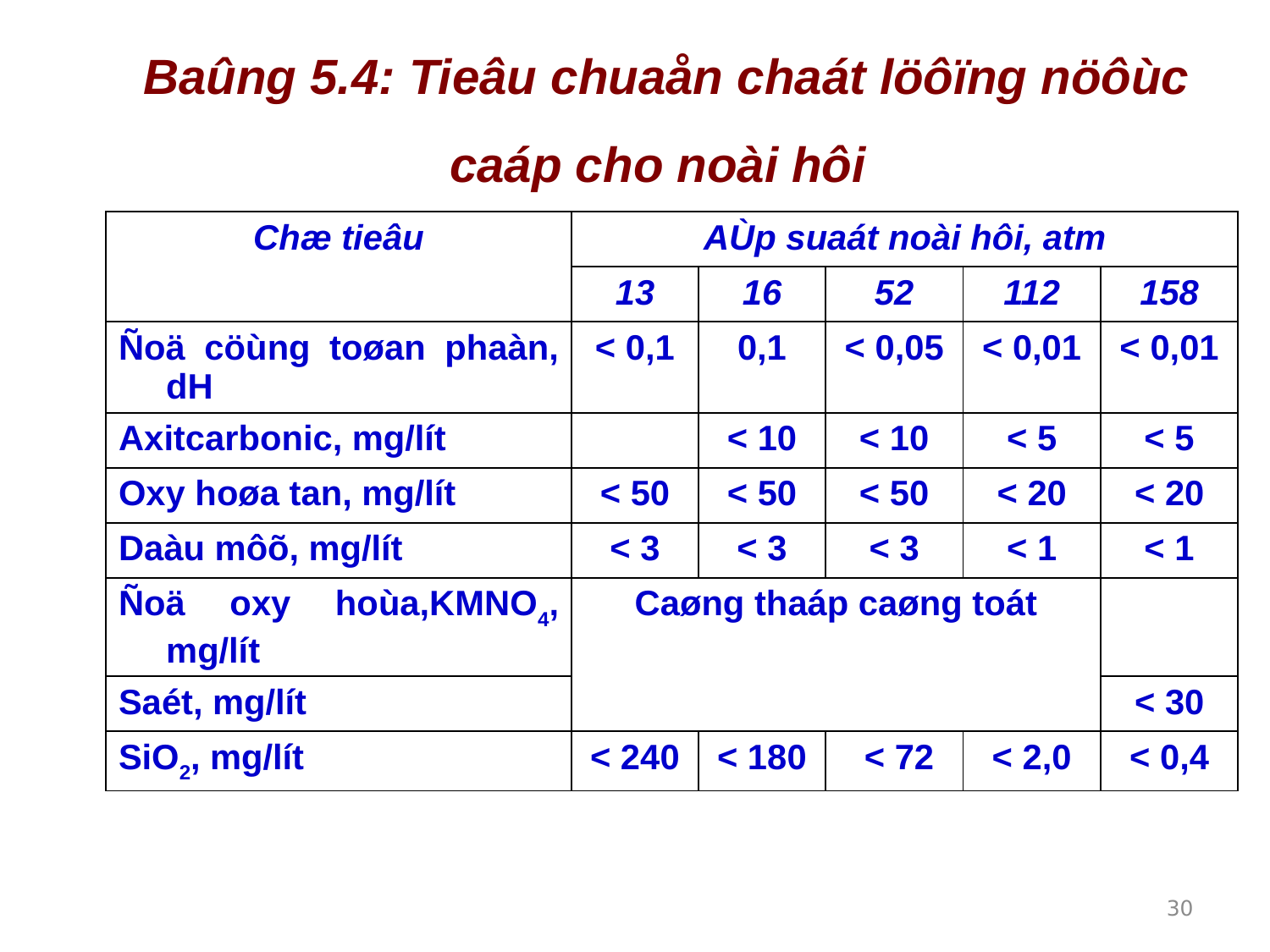

# Baûng 5.4: Tieâu chuaån chaát löôïng nöôùc caáp cho noài hôi
| Chæ tieâu | AÙp suaát noài hôi, atm |  |  |  |  |
| --- | --- | --- | --- | --- | --- |
|  | 13 | 16 | 52 | 112 | 158 |
| Ñoä cöùng toøan phaàn, dH | < 0,1 | 0,1 | < 0,05 | < 0,01 | < 0,01 |
| Axitcarbonic, mg/lít |  | < 10 | < 10 | < 5 | < 5 |
| Oxy hoøa tan, mg/lít | < 50 | < 50 | < 50 | < 20 | < 20 |
| Daàu môõ, mg/lít | < 3 | < 3 | < 3 | < 1 | < 1 |
| Ñoä oxy hoùa,KMNO4, mg/lít | Caøng thaáp caøng toát |  |  |  |  |
| Saét, mg/lít |  |  |  |  | < 30 |
| SiO2, mg/lít | < 240 | < 180 | < 72 | < 2,0 | < 0,4 |
30